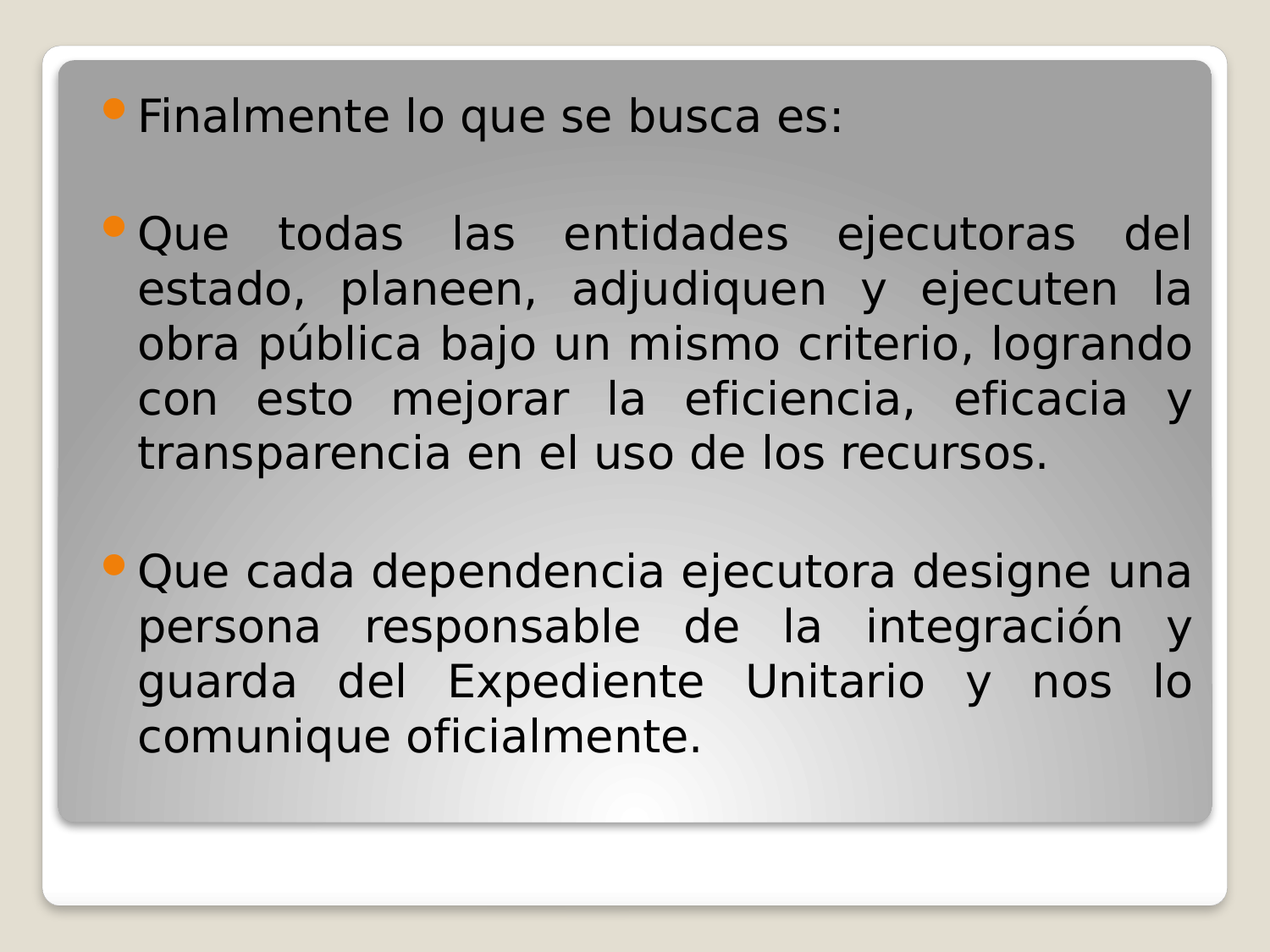

Finalmente lo que se busca es:

Que todas las entidades ejecutoras del estado, planeen, adjudiquen y ejecuten la obra pública bajo un mismo criterio, logrando con esto mejorar la eficiencia, eficacia y transparencia en el uso de los recursos.

Que cada dependencia ejecutora designe una persona responsable de la integración y guarda del Expediente Unitario y nos lo comunique oficialmente.

#